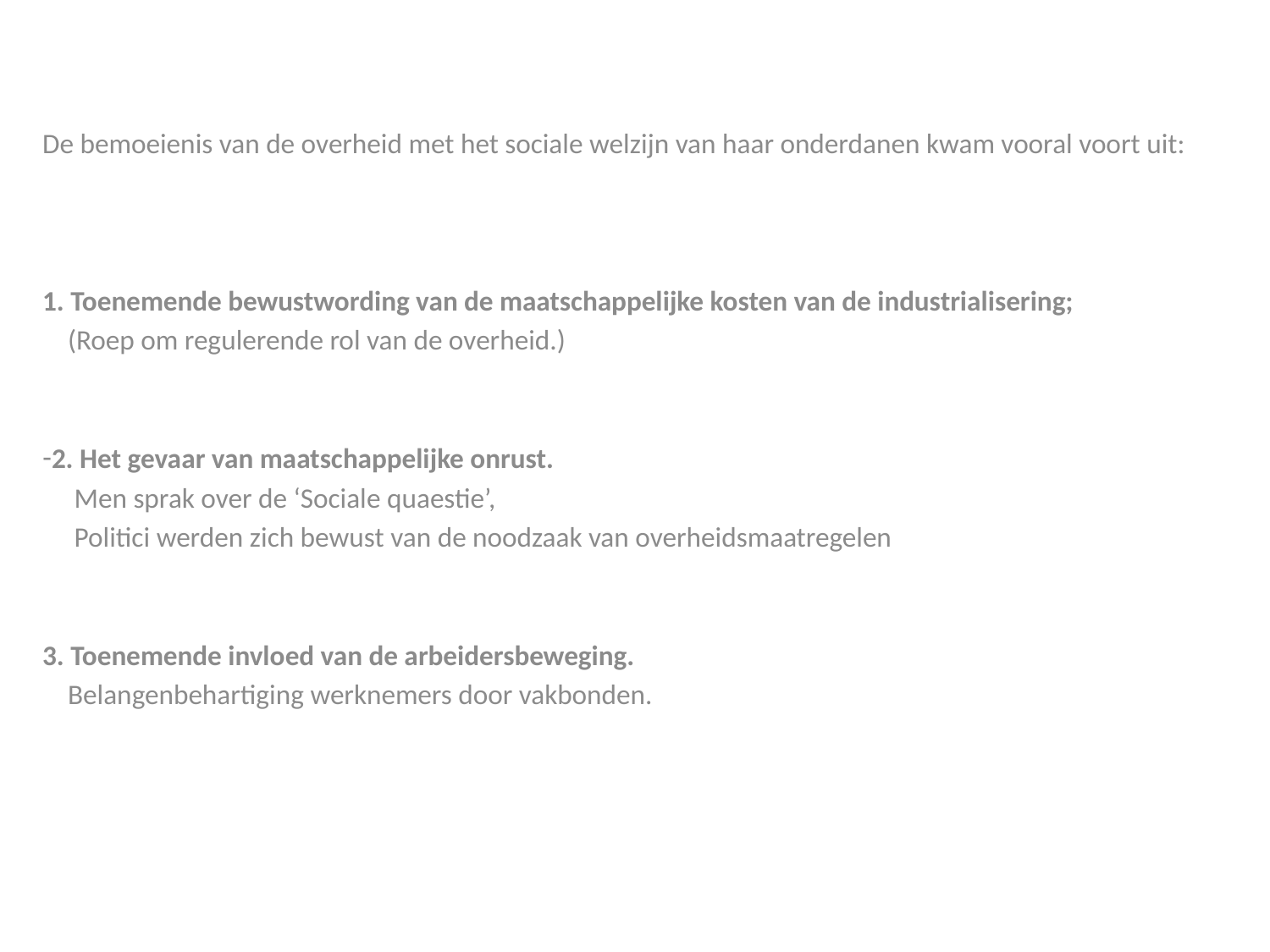

#
De bemoeienis van de overheid met het sociale welzijn van haar onderdanen kwam vooral voort uit:

1. Toenemende bewustwording van de maatschappelijke kosten van de industrialisering;
    (Roep om regulerende rol van de overheid.)

2. Het gevaar van maatschappelijke onrust.
     Men sprak over de ‘Sociale quaestie’,
     Politici werden zich bewust van de noodzaak van overheidsmaatregelen

3. Toenemende invloed van de arbeidersbeweging.
    Belangenbehartiging werknemers door vakbonden.